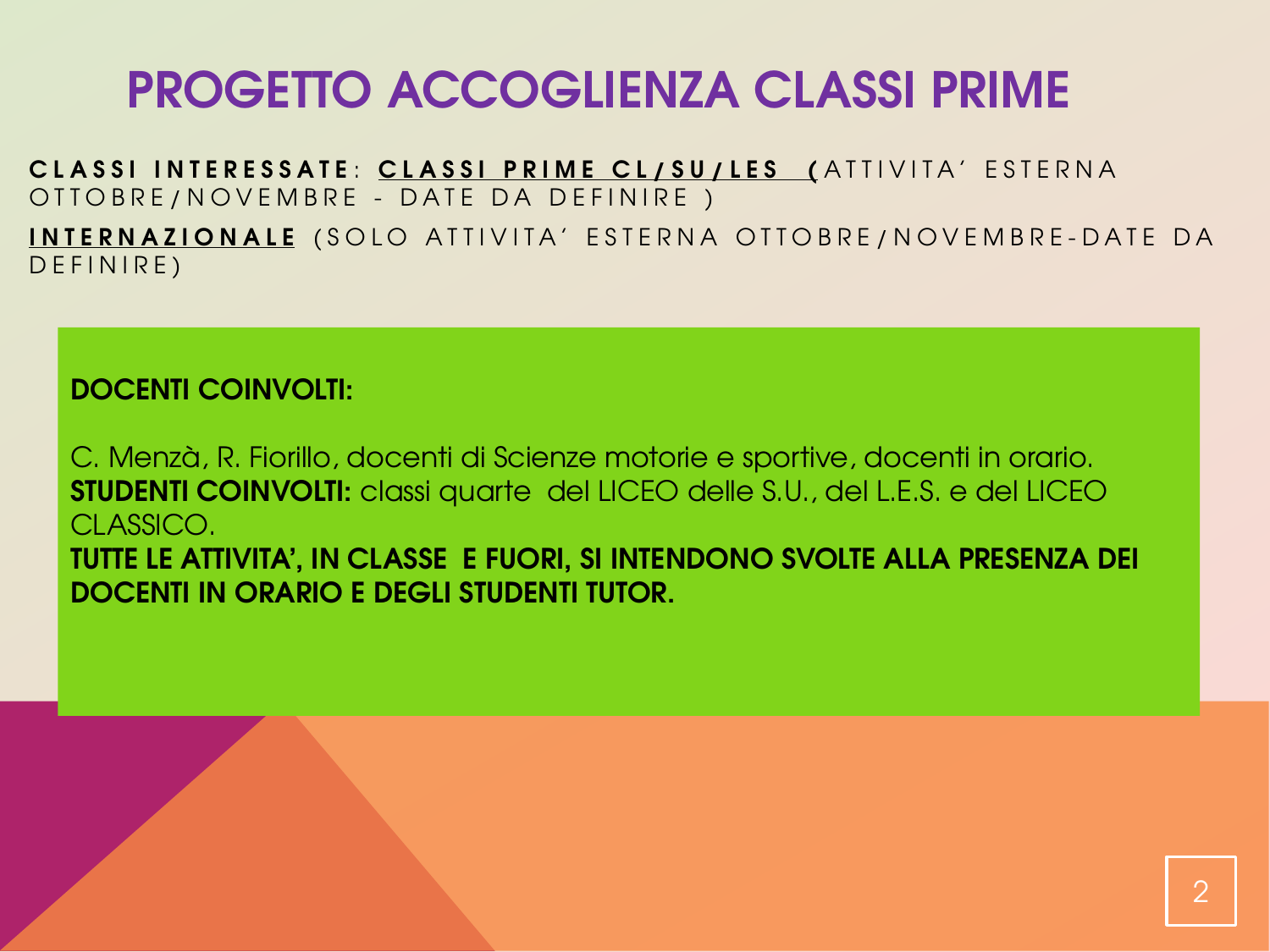

Progetto Accoglienza classi prime
Classi iNTERESSATE: classi primE cl/SU/LES  (AttivitA’ esterna OTTOBRE/novembre - DATE DA DEFINIRE )
IntERNAZIONALE (SOLO Attivita’ esterna OTTOBRe/novembre-DATE DA DEFINIRE)

DOCENTI COINVOLTI:

C. Menzà, R. Fiorillo, docenti di Scienze motorie e sportive, docenti in orario.
STUDENTI COINVOLTI: classi quarte  del LICEO delle S.U., del L.E.S. e del LICEO CLASSICO.
TUTTE LE ATTIVITA’, IN CLASSE  E FUORI, SI INTENDONO SVOLTE ALLA PRESENZA DEI DOCENTI IN ORARIO E DEGLI STUDENTI TUTOR.

2